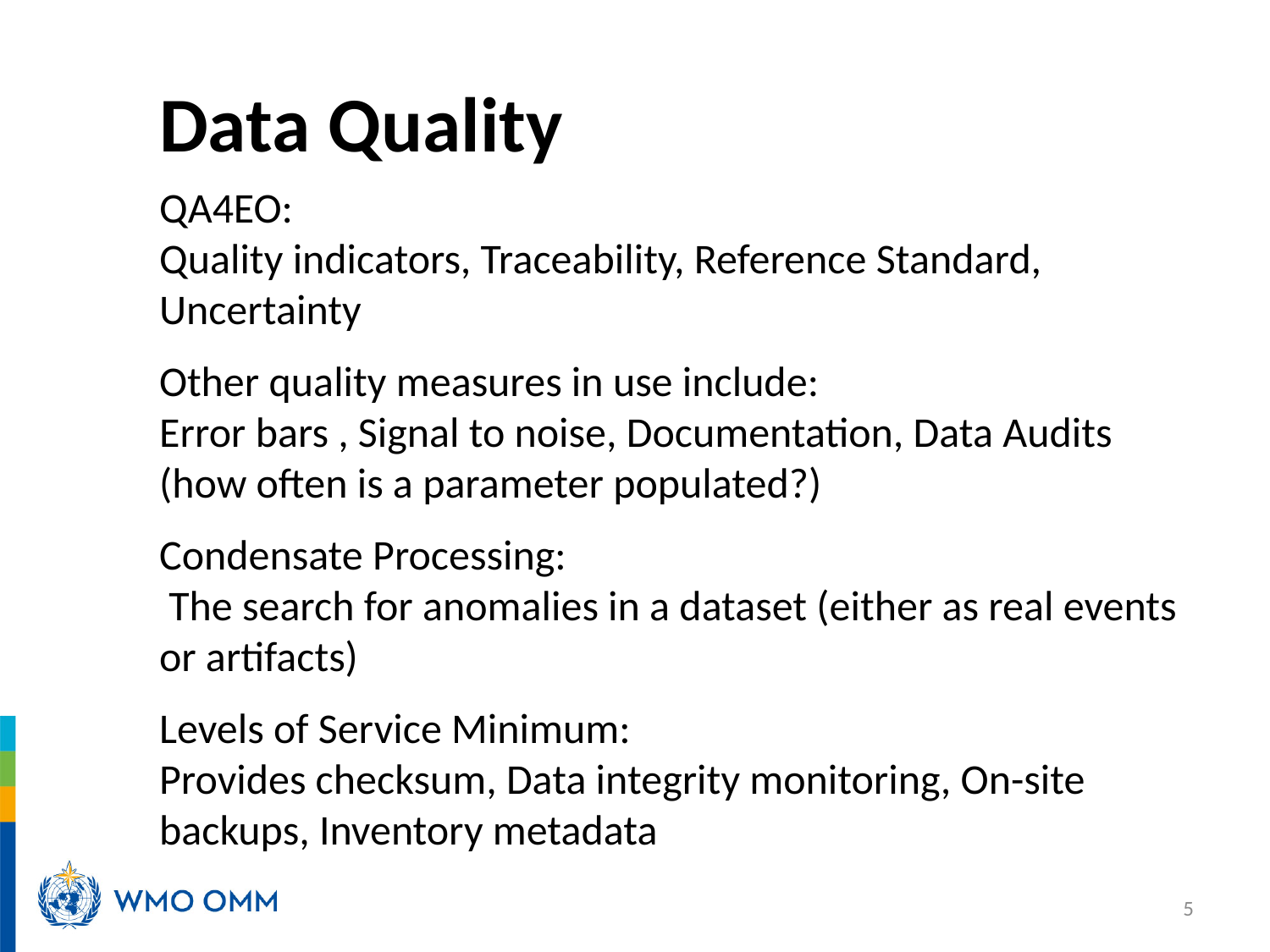

Data Quality
QA4EO:
Quality indicators, Traceability, Reference Standard, Uncertainty

Other quality measures in use include:
Error bars , Signal to noise, Documentation, Data Audits (how often is a parameter populated?)

Condensate Processing:
 The search for anomalies in a dataset (either as real events or artifacts)

Levels of Service Minimum:
Provides checksum, Data integrity monitoring, On-site backups, Inventory metadata

5